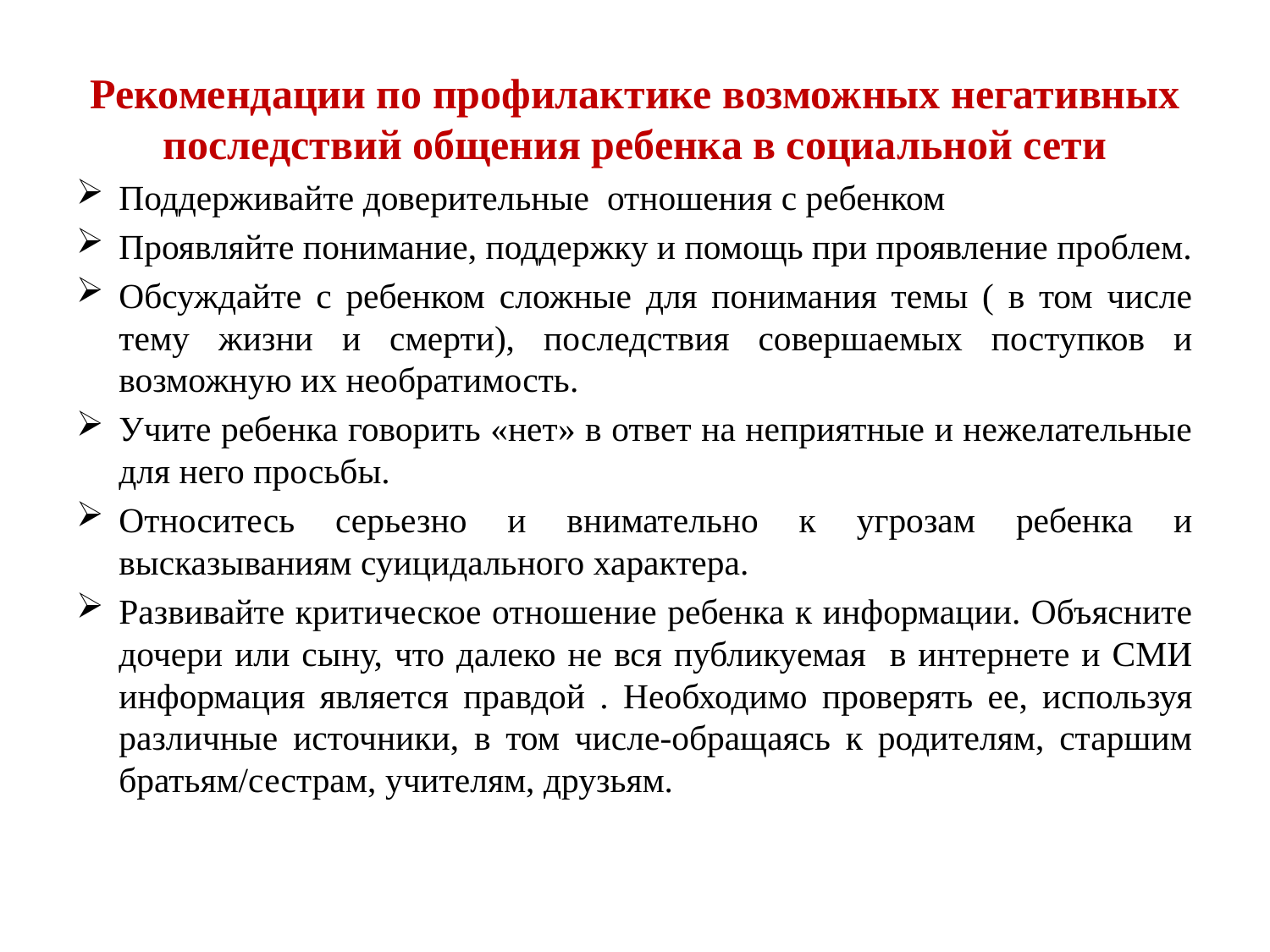

# Рекомендации по профилактике возможных негативных последствий общения ребенка в социальной сети
Поддерживайте доверительные  отношения с ребенком
Проявляйте понимание, поддержку и помощь при проявление проблем.
Обсуждайте с ребенком сложные для понимания темы ( в том числе тему жизни и смерти), последствия совершаемых поступков и возможную их необратимость.
Учите ребенка говорить «нет» в ответ на неприятные и нежелательные для него просьбы.
Относитесь серьезно и внимательно к угрозам ребенка и высказываниям суицидального характера.
Развивайте критическое отношение ребенка к информации. Объясните дочери или сыну, что далеко не вся публикуемая  в интернете и СМИ информация является правдой . Необходимо проверять ее, используя различные источники, в том числе-обращаясь к родителям, старшим братьям/сестрам, учителям, друзьям.